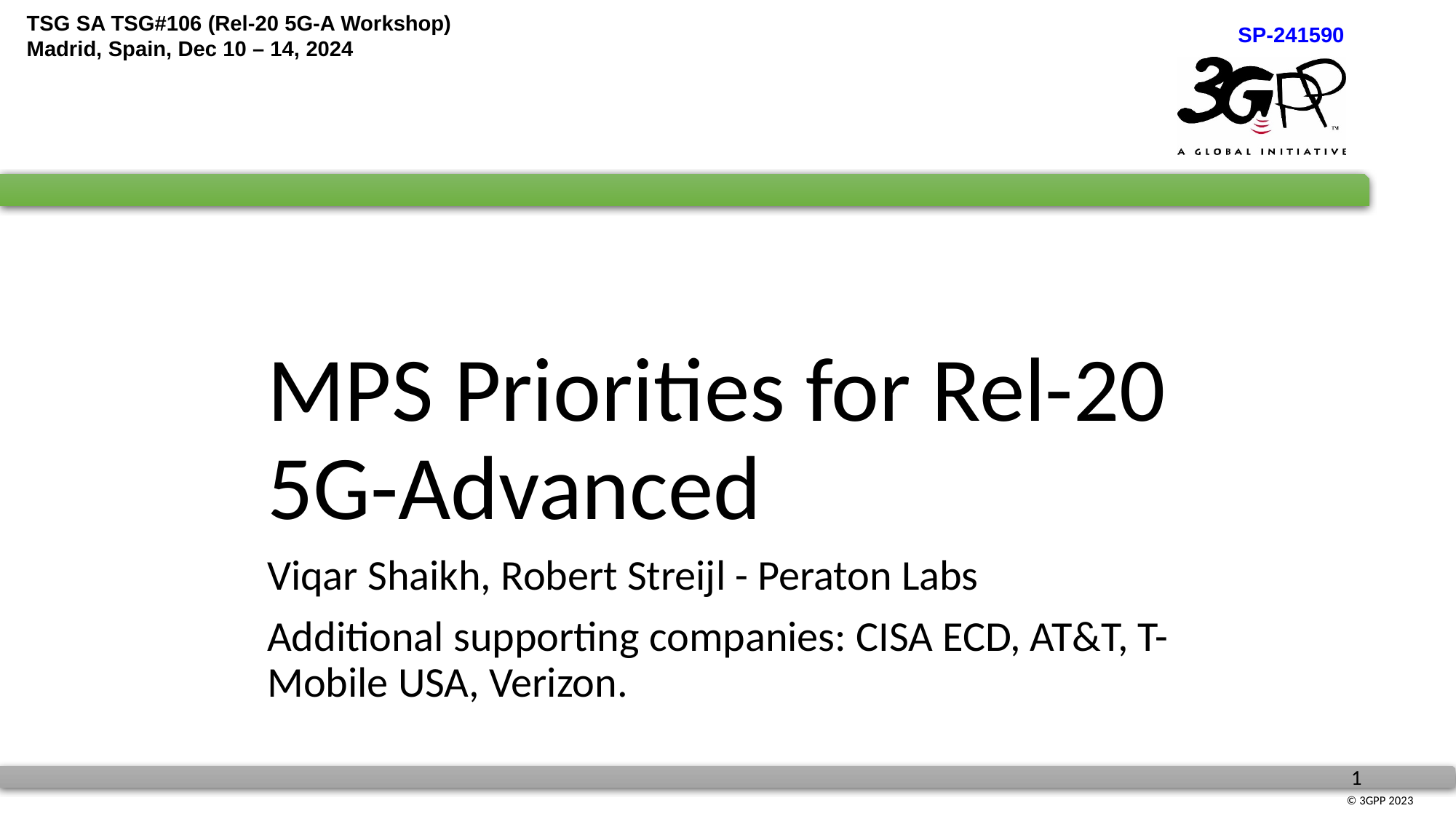

# MPS Priorities for Rel-20 5G-Advanced
Viqar Shaikh, Robert Streijl - Peraton Labs
Additional supporting companies: CISA ECD, AT&T, T-Mobile USA, Verizon.